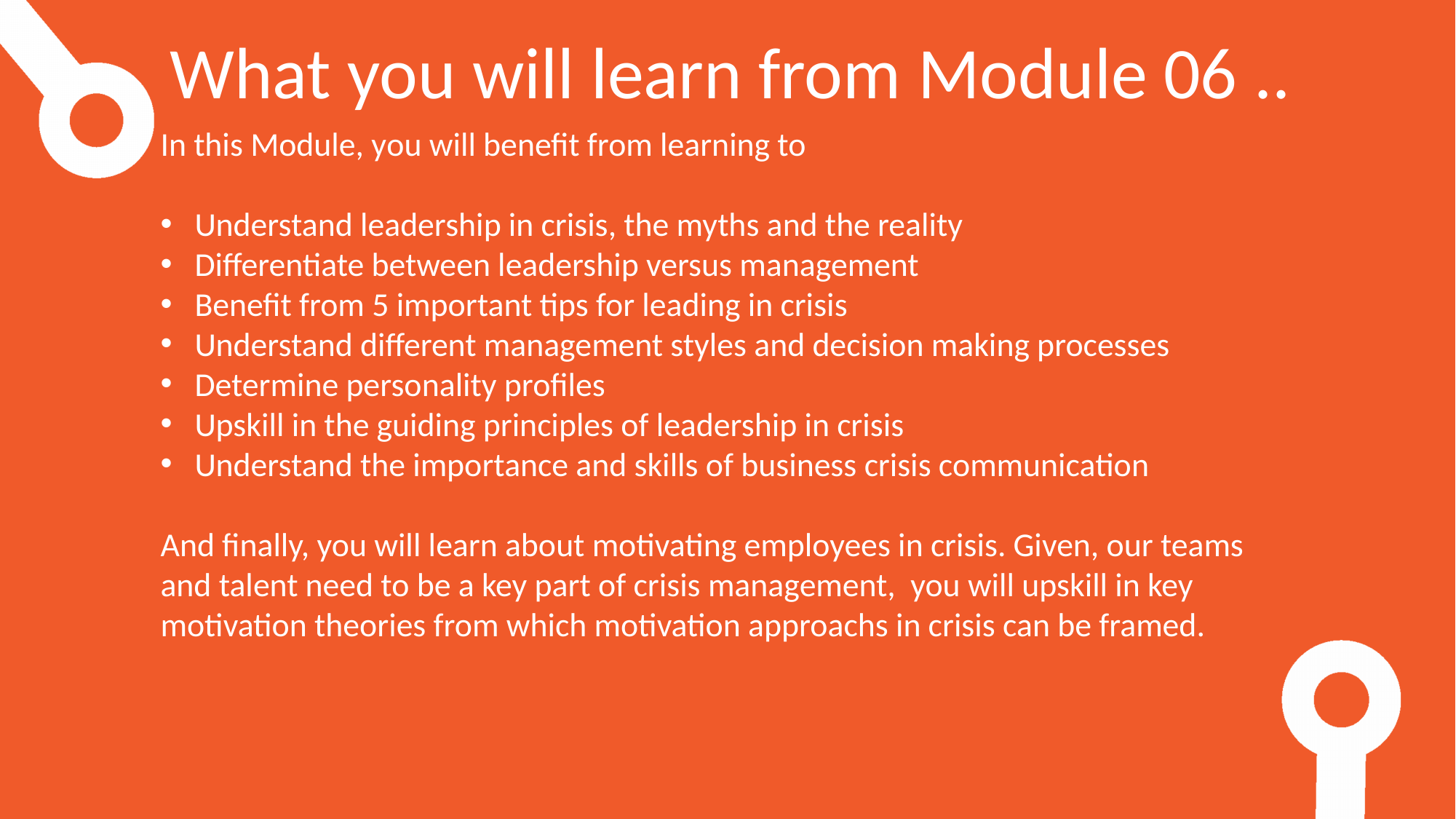

What you will learn from Module 06 ..
In this Module, you will benefit from learning to

Understand leadership in crisis, the myths and the reality
Differentiate between leadership versus management
Benefit from 5 important tips for leading in crisis
Understand different management styles and decision making processes
Determine personality profiles
Upskill in the guiding principles of leadership in crisis
Understand the importance and skills of business crisis communication

And finally, you will learn about motivating employees in crisis. Given, our teams
and talent need to be a key part of crisis management,  you will upskill in key                              motivation theories from which motivation approachs in crisis can be framed.